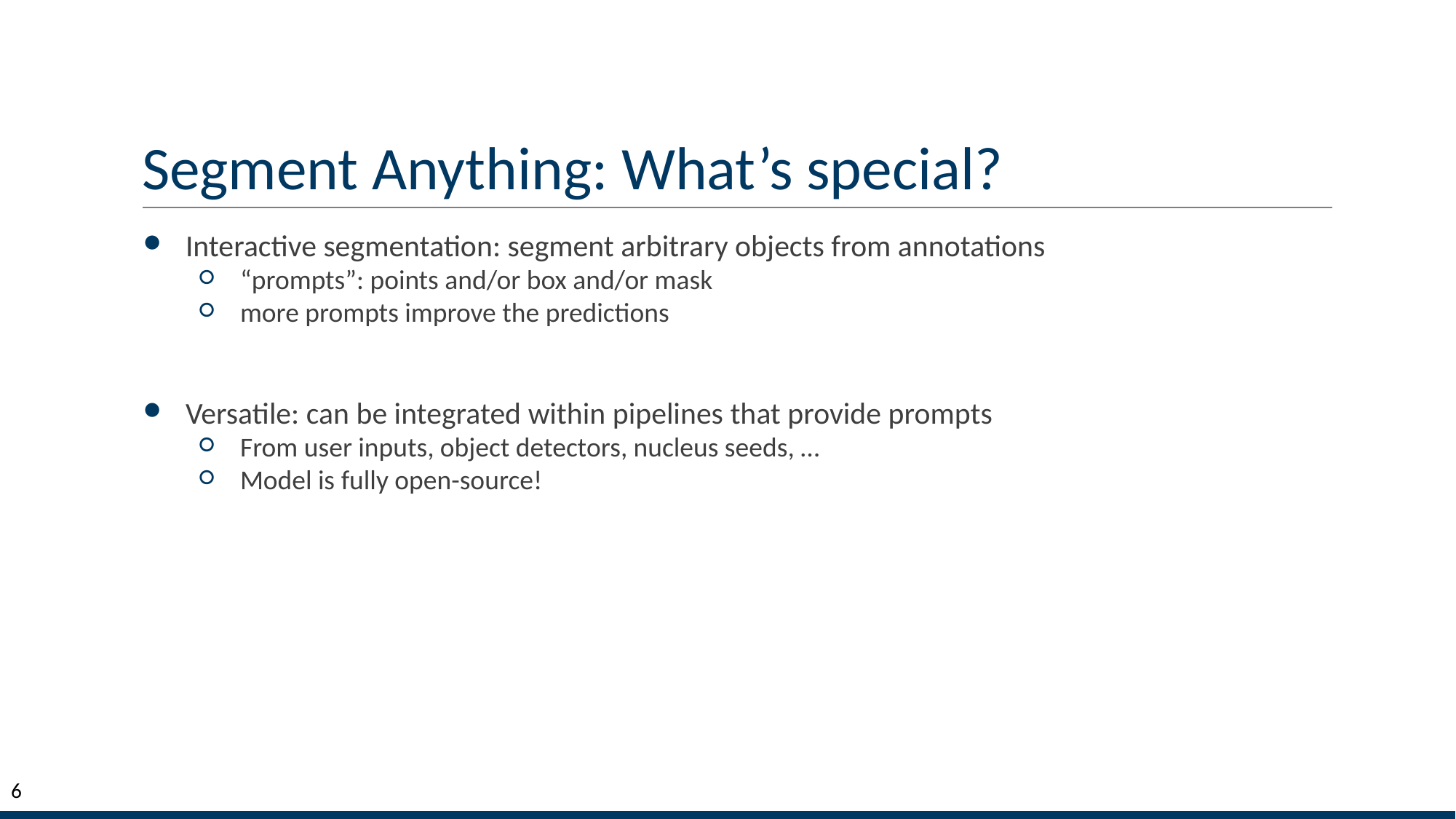

# Segment Anything: What’s special?
Interactive segmentation: segment arbitrary objects from annotations
“prompts”: points and/or box and/or mask
more prompts improve the predictions
Versatile: can be integrated within pipelines that provide prompts
From user inputs, object detectors, nucleus seeds, …
Model is fully open-source!
6